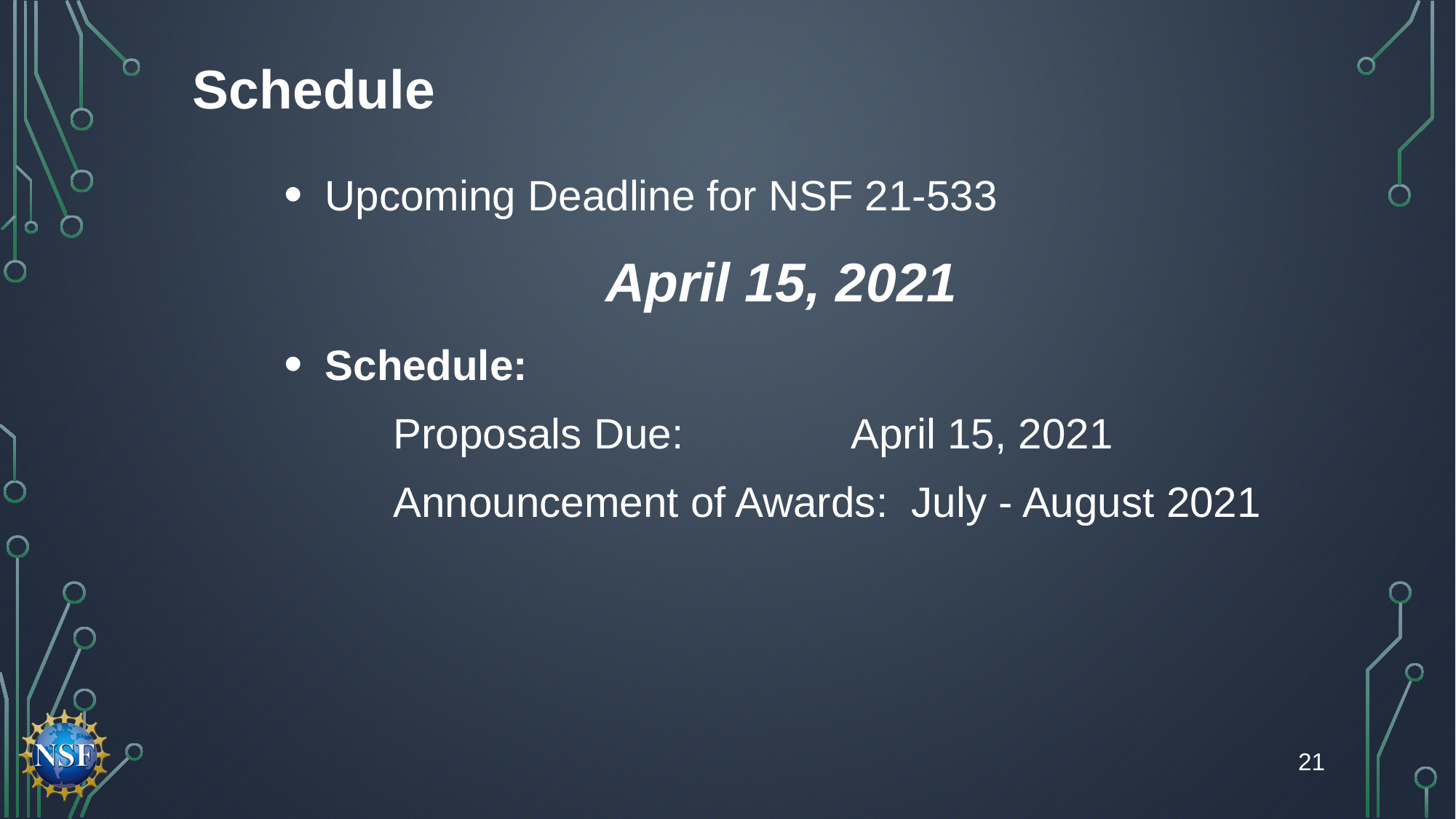

Schedule
Upcoming Deadline for NSF 21-533
April 15, 2021
Schedule:
Proposals Due:  		  April 15, 2021
Announcement of Awards:  July - August 2021
21